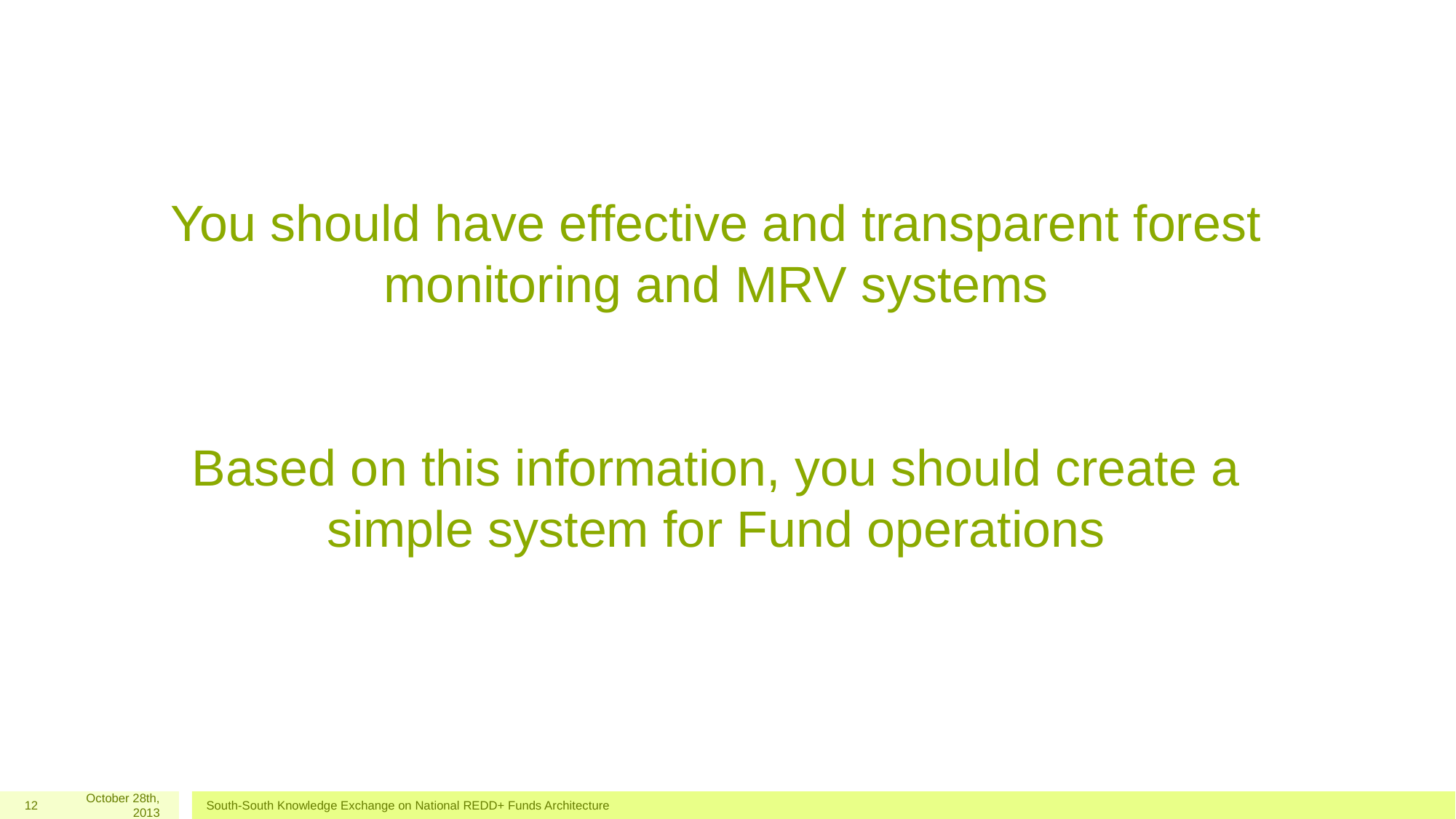

# You should have effective and transparent forest monitoring and MRV systems Based on this information, you should create a simple system for Fund operations
12
October 28th, 2013
South-South Knowledge Exchange on National REDD+ Funds Architecture